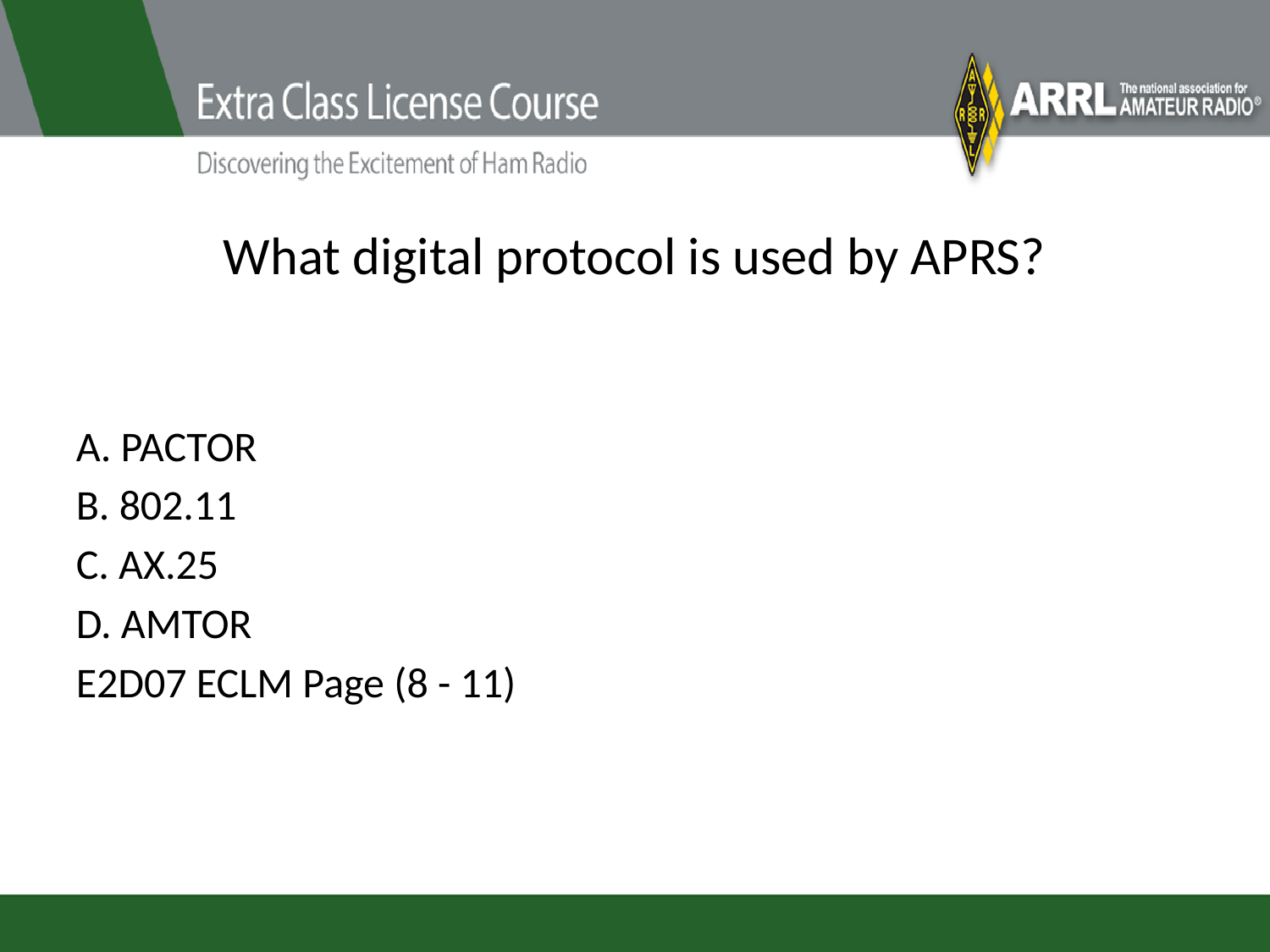

# What digital protocol is used by APRS?
A. PACTOR
B. 802.11
C. AX.25
D. AMTOR
E2D07 ECLM Page (8 - 11)